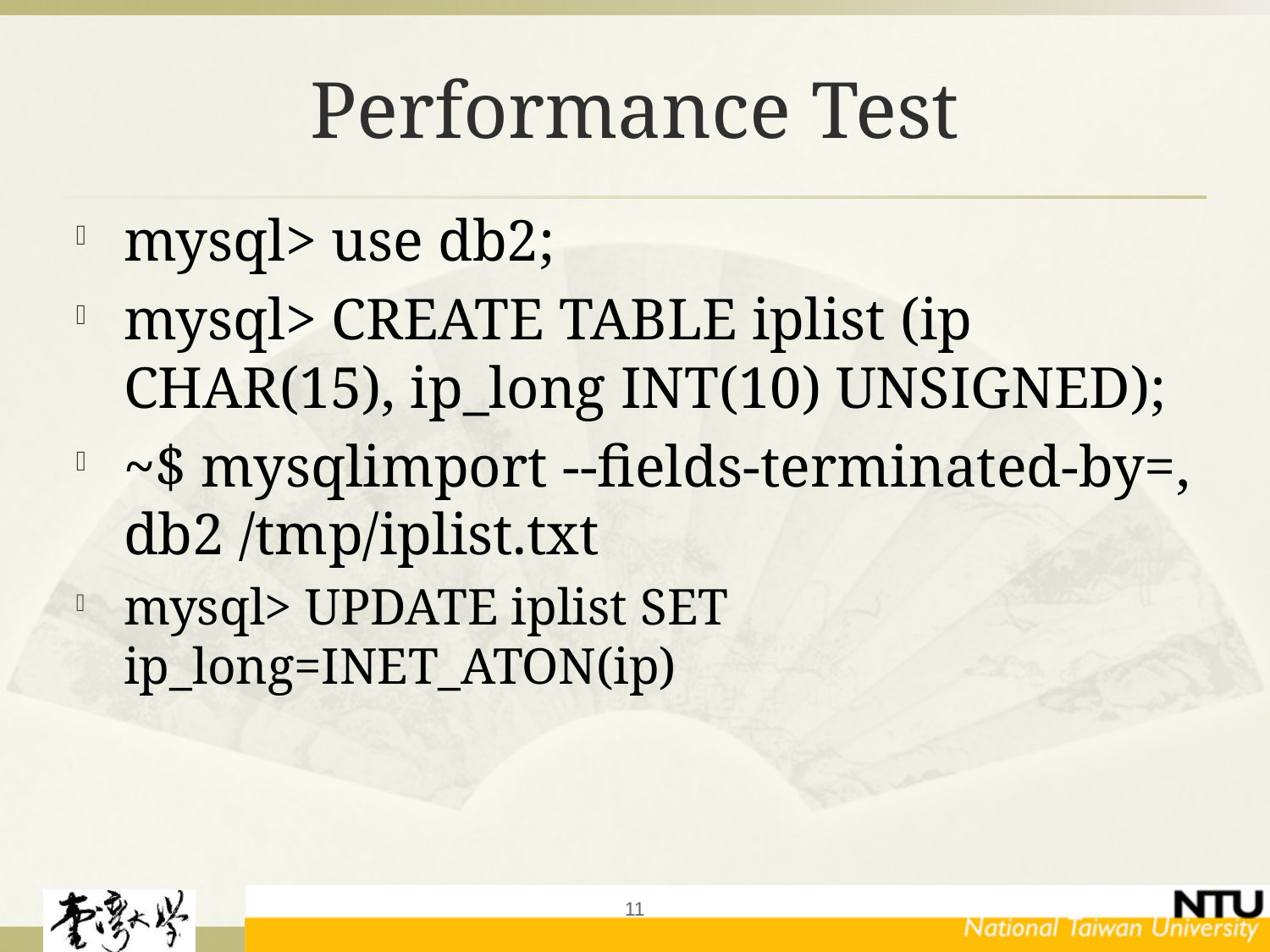

# Performance Test
mysql> use db2;
mysql> CREATE TABLE iplist (ip CHAR(15), ip_long INT(10) UNSIGNED);
~$ mysqlimport --fields-terminated-by=, db2 /tmp/iplist.txt
mysql> UPDATE iplist SET ip_long=INET_ATON(ip)

11